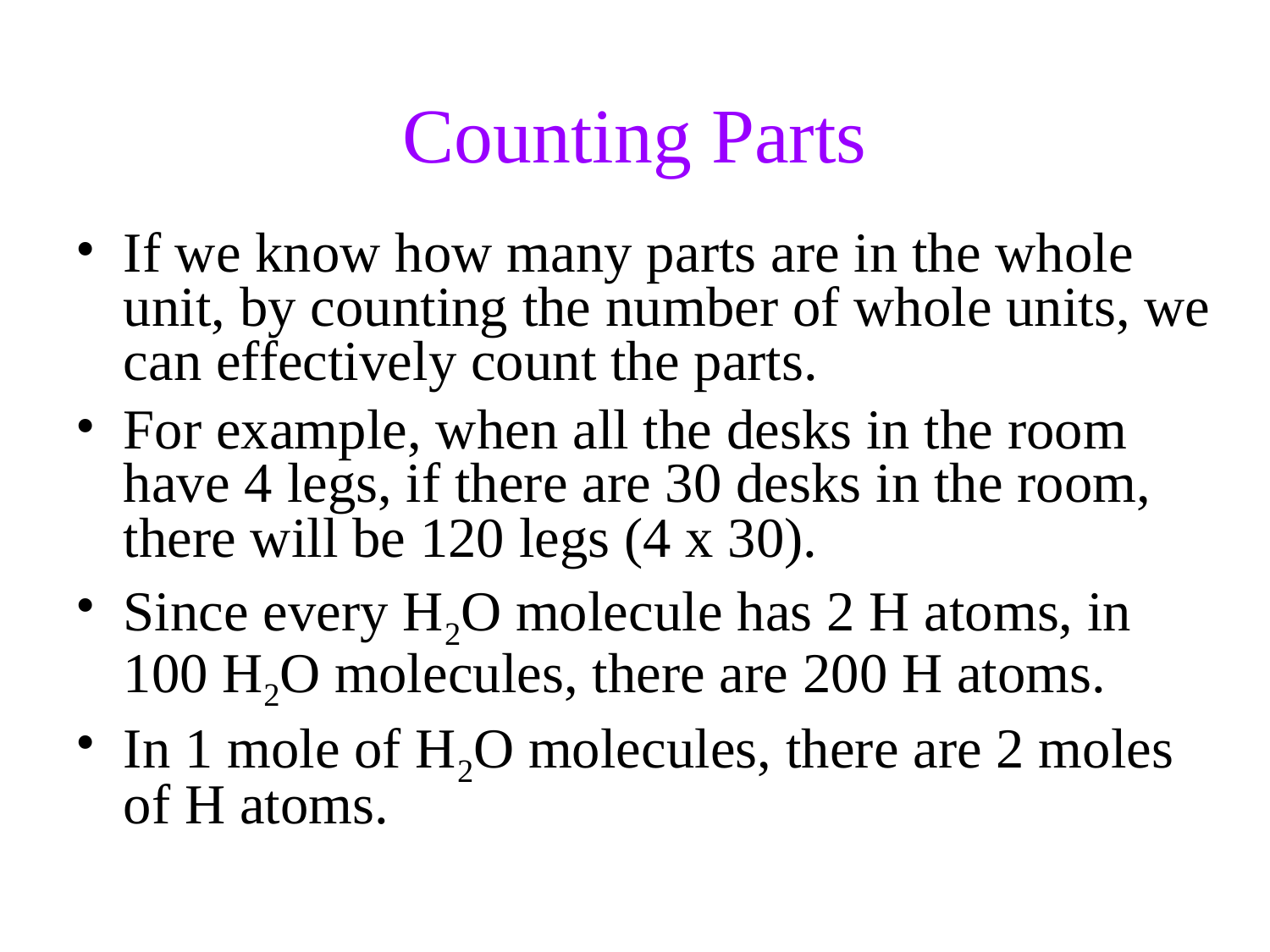

Counting Parts
If we know how many parts are in the whole unit, by counting the number of whole units, we can effectively count the parts.
For example, when all the desks in the room have 4 legs, if there are 30 desks in the room, there will be 120 legs (4 x 30).
Since every H2O molecule has 2 H atoms, in 100 H2O molecules, there are 200 H atoms.
In 1 mole of H2O molecules, there are 2 moles of H atoms.